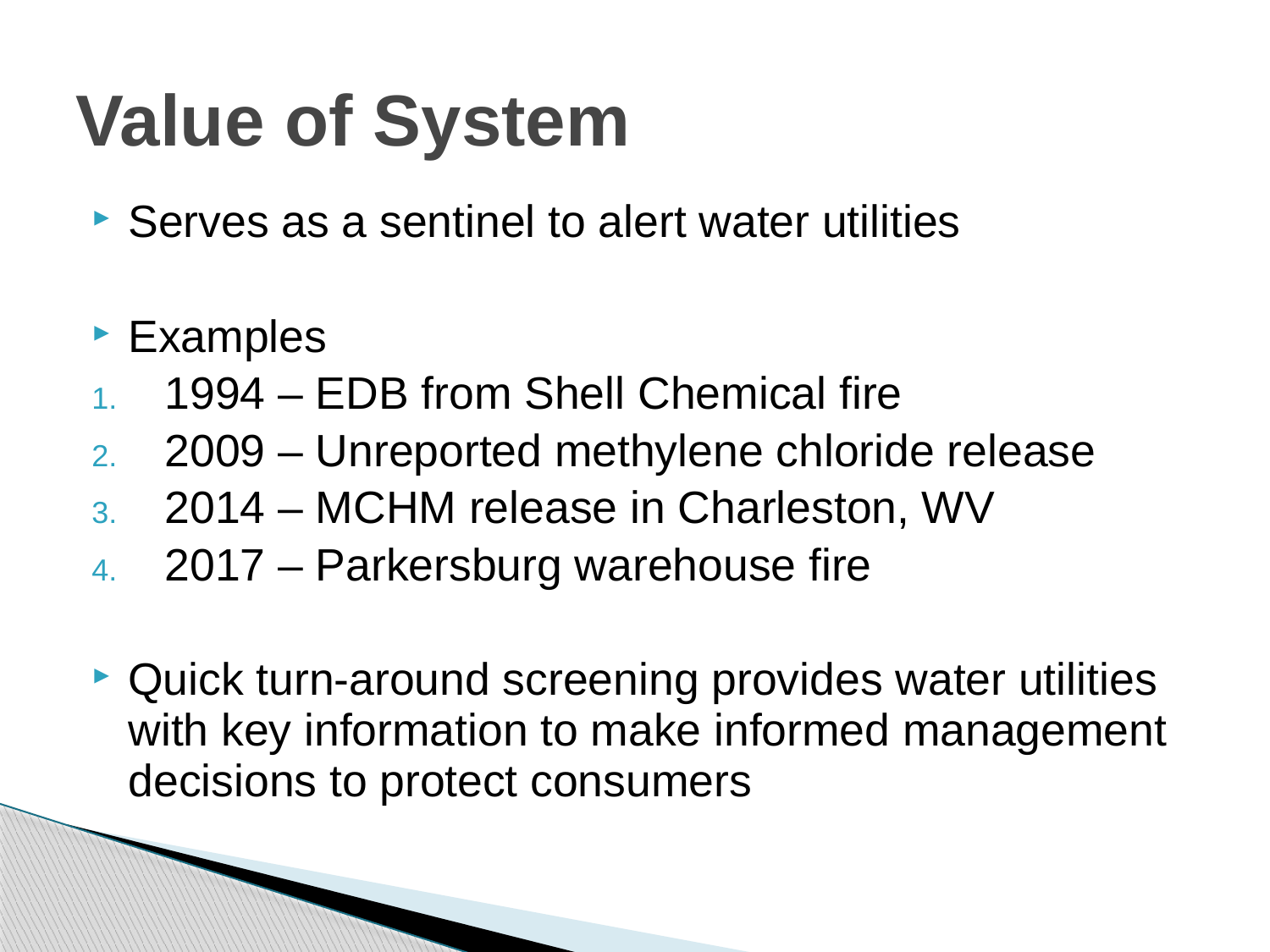

# Value of System
Serves as a sentinel to alert water utilities

Examples
1994 – EDB from Shell Chemical fire
2009 – Unreported methylene chloride release
2014 – MCHM release in Charleston, WV
2017 – Parkersburg warehouse fire

Quick turn-around screening provides water utilities with key information to make informed management decisions to protect consumers